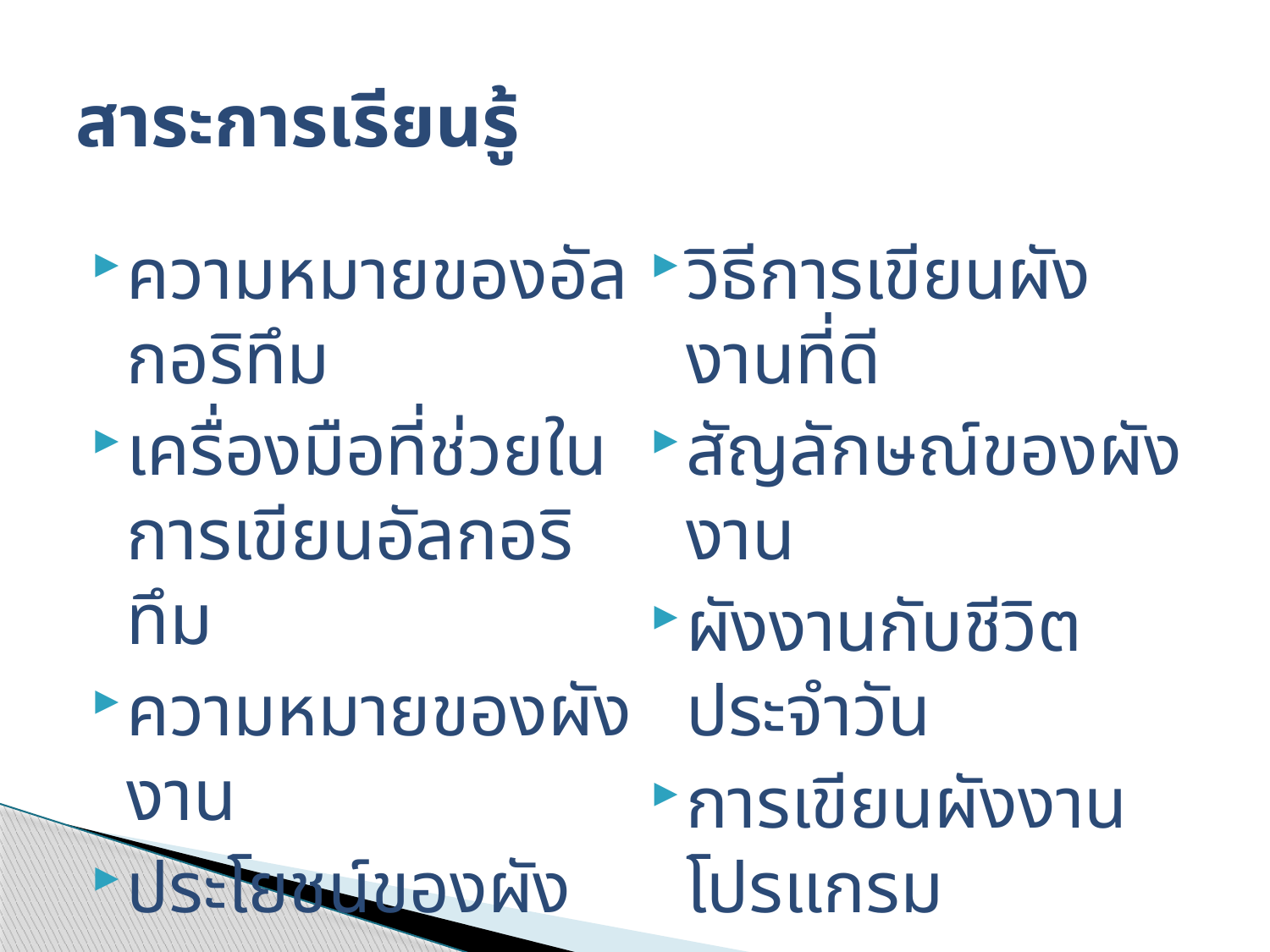

# สาระการเรียนรู้
ความหมายของอัลกอริทึม
เครื่องมือที่ช่วยในการเขียนอัลกอริทึม
ความหมายของผังงาน
ประโยชน์ของผังงาน
วิธีการเขียนผังงานที่ดี
สัญลักษณ์ของผังงาน
ผังงานกับชีวิตประจำวัน
การเขียนผังงานโปรแกรม